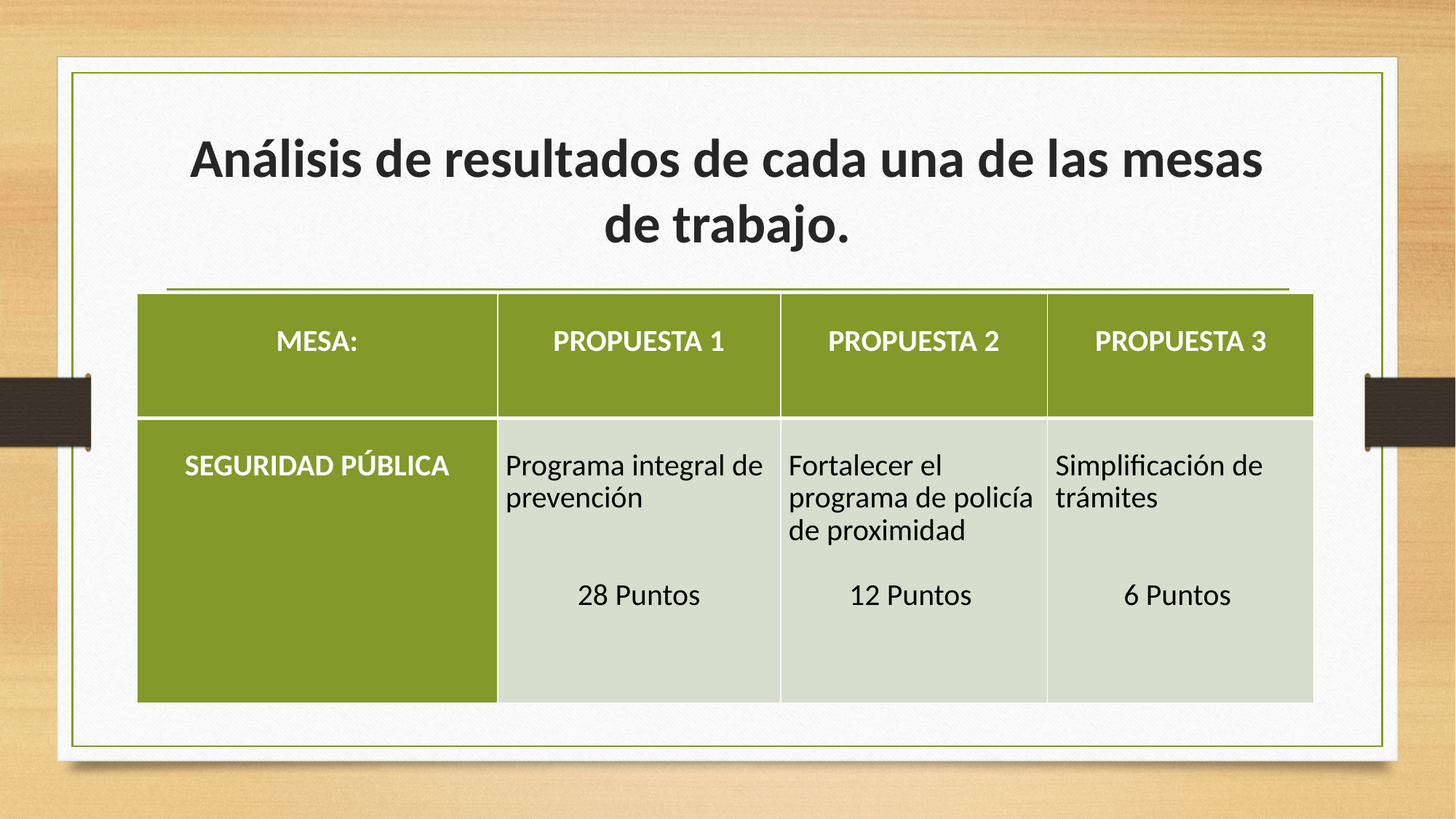

# Análisis de resultados de cada una de las mesas de trabajo.
| MESA: | PROPUESTA 1 | PROPUESTA 2 | PROPUESTA 3 |
| --- | --- | --- | --- |
| SEGURIDAD PÚBLICA | Programa integral de prevención     28 Puntos | Fortalecer el programa de policía de proximidad   12 Puntos | Simplificación de trámites     6 Puntos |